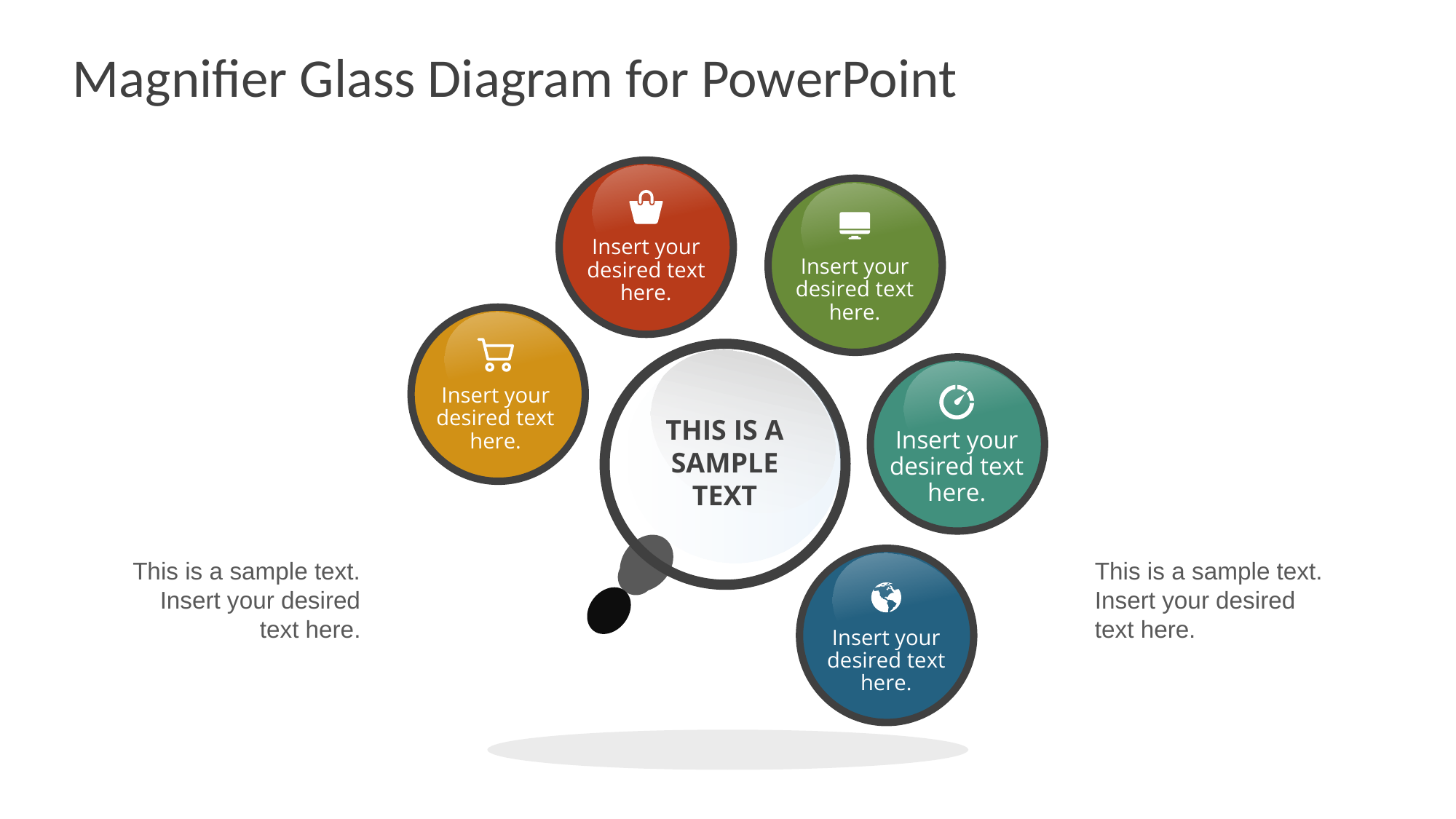

# Magnifier Glass Diagram for PowerPoint

Insert your desired text here.
Insert your desired text here.

Insert your desired text here.

THIS IS A SAMPLE TEXT
Insert your desired text here.
This is a sample text. Insert your desired text here.
This is a sample text. Insert your desired text here.

Insert your desired text here.